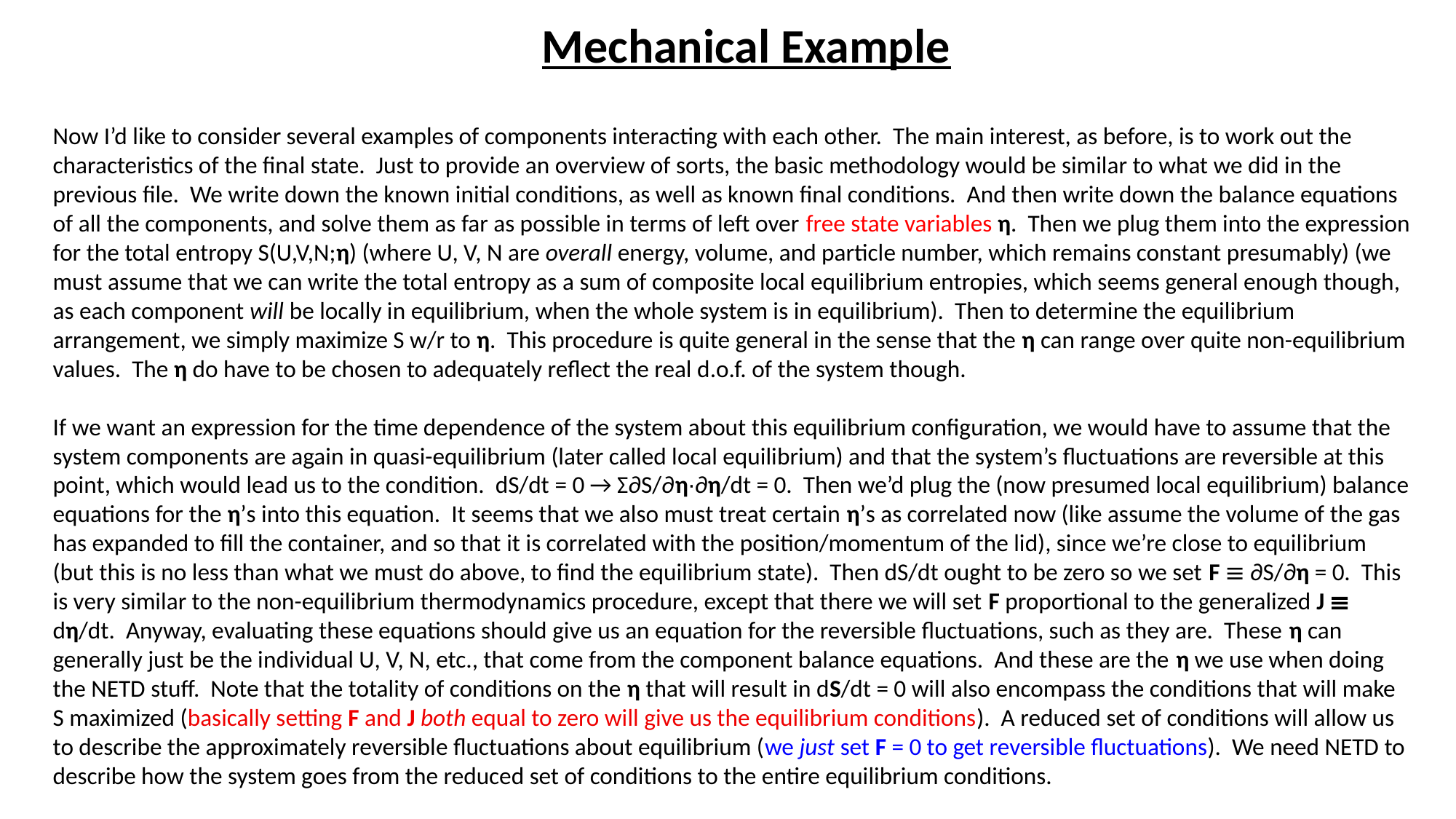

Mechanical Example
Now I’d like to consider several examples of components interacting with each other.  The main interest, as before, is to work out the characteristics of the final state.  Just to provide an overview of sorts, the basic methodology would be similar to what we did in the previous file.  We write down the known initial conditions, as well as known final conditions.  And then write down the balance equations of all the components, and solve them as far as possible in terms of left over free state variables η.  Then we plug them into the expression for the total entropy S(U,V,N;η) (where U, V, N are overall energy, volume, and particle number, which remains constant presumably) (we must assume that we can write the total entropy as a sum of composite local equilibrium entropies, which seems general enough though, as each component will be locally in equilibrium, when the whole system is in equilibrium).  Then to determine the equilibrium arrangement, we simply maximize S w/r to η.  This procedure is quite general in the sense that the η can range over quite non-equilibrium values.  The η do have to be chosen to adequately reflect the real d.o.f. of the system though.

If we want an expression for the time dependence of the system about this equilibrium configuration, we would have to assume that the system components are again in quasi-equilibrium (later called local equilibrium) and that the system’s fluctuations are reversible at this point, which would lead us to the condition.  dS/dt = 0 → Σ∂S/∂η∙∂η/dt = 0.  Then we’d plug the (now presumed local equilibrium) balance equations for the η’s into this equation.  It seems that we also must treat certain η’s as correlated now (like assume the volume of the gas has expanded to fill the container, and so that it is correlated with the position/momentum of the lid), since we’re close to equilibrium (but this is no less than what we must do above, to find the equilibrium state).  Then dS/dt ought to be zero so we set F ≡ ∂S/∂η = 0.  This is very similar to the non-equilibrium thermodynamics procedure, except that there we will set F proportional to the generalized J ≡ dη/dt.  Anyway, evaluating these equations should give us an equation for the reversible fluctuations, such as they are.  These η can generally just be the individual U, V, N, etc., that come from the component balance equations.  And these are the η we use when doing the NETD stuff.  Note that the totality of conditions on the η that will result in dS/dt = 0 will also encompass the conditions that will make S maximized (basically setting F and J both equal to zero will give us the equilibrium conditions).  A reduced set of conditions will allow us to describe the approximately reversible fluctuations about equilibrium (we just set F = 0 to get reversible fluctuations).  We need NETD to describe how the system goes from the reduced set of conditions to the entire equilibrium conditions.